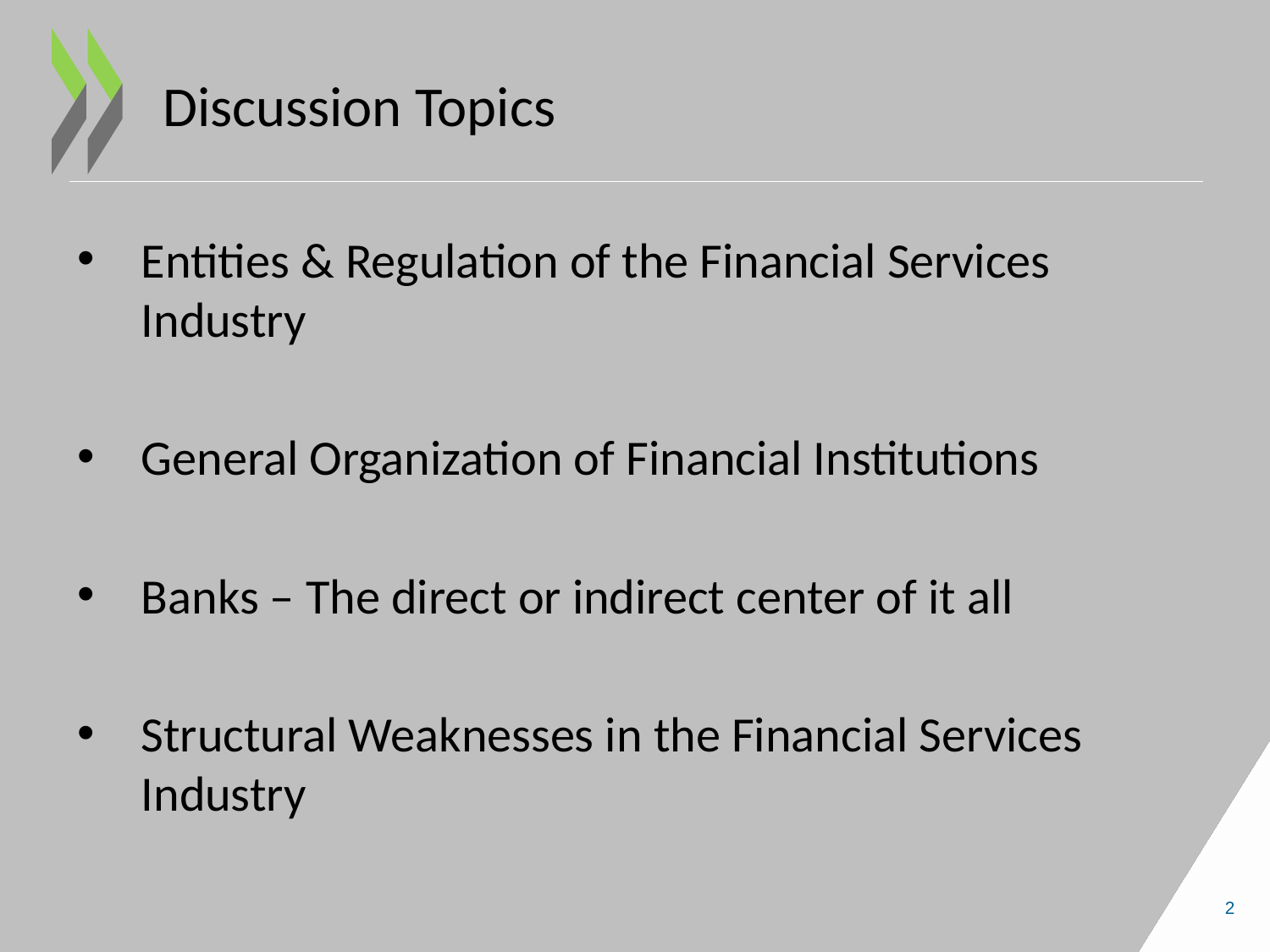

# Discussion Topics
Entities & Regulation of the Financial Services Industry

General Organization of Financial Institutions

Banks – The direct or indirect center of it all

Structural Weaknesses in the Financial Services Industry
2